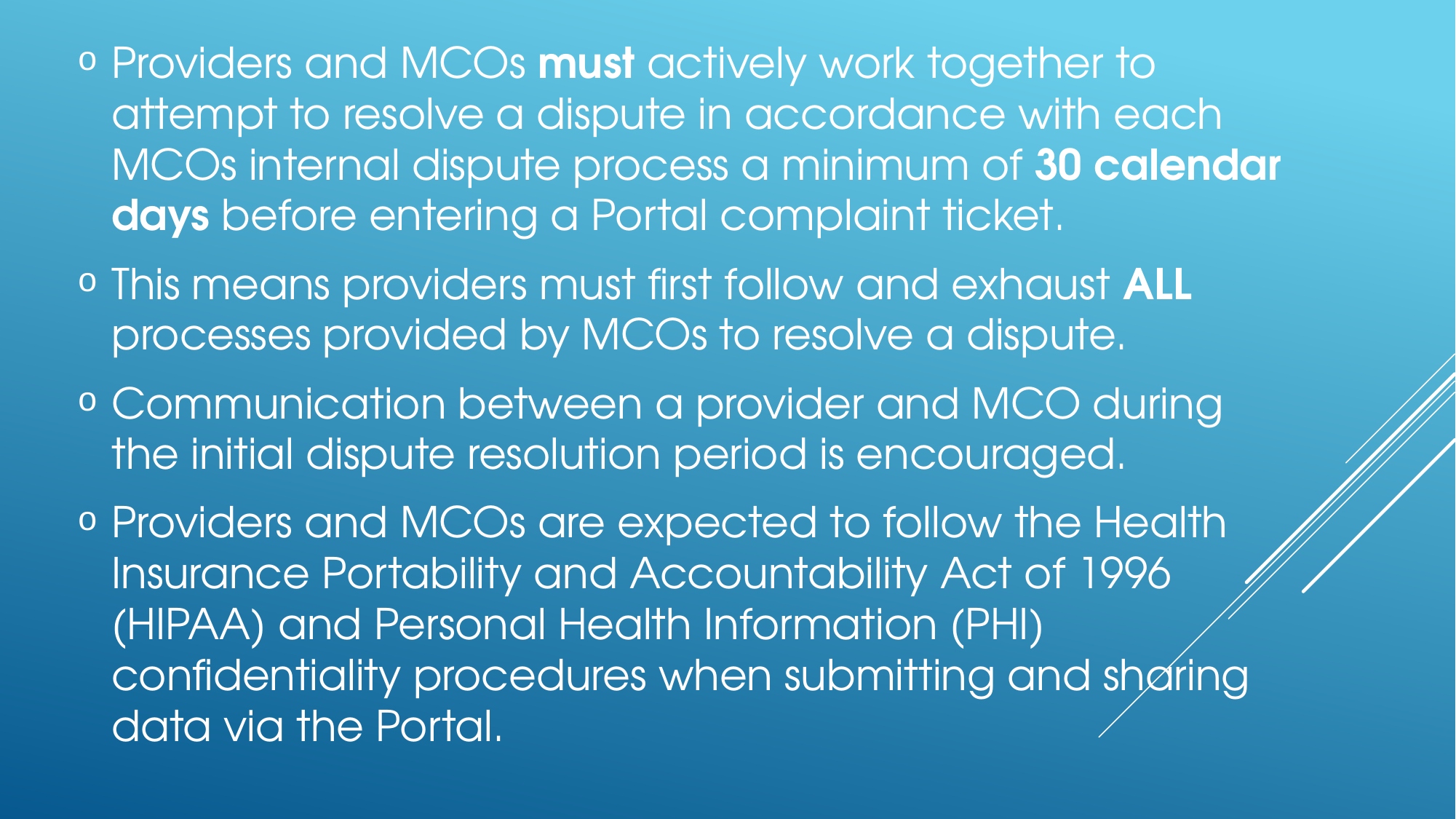

Providers and MCOs must actively work together to attempt to resolve a dispute in accordance with each MCOs internal dispute process a minimum of 30 calendar days before entering a Portal complaint ticket.
This means providers must first follow and exhaust ALL processes provided by MCOs to resolve a dispute.
Communication between a provider and MCO during the initial dispute resolution period is encouraged.
Providers and MCOs are expected to follow the Health Insurance Portability and Accountability Act of 1996 (HIPAA) and Personal Health Information (PHI) confidentiality procedures when submitting and sharing data via the Portal.